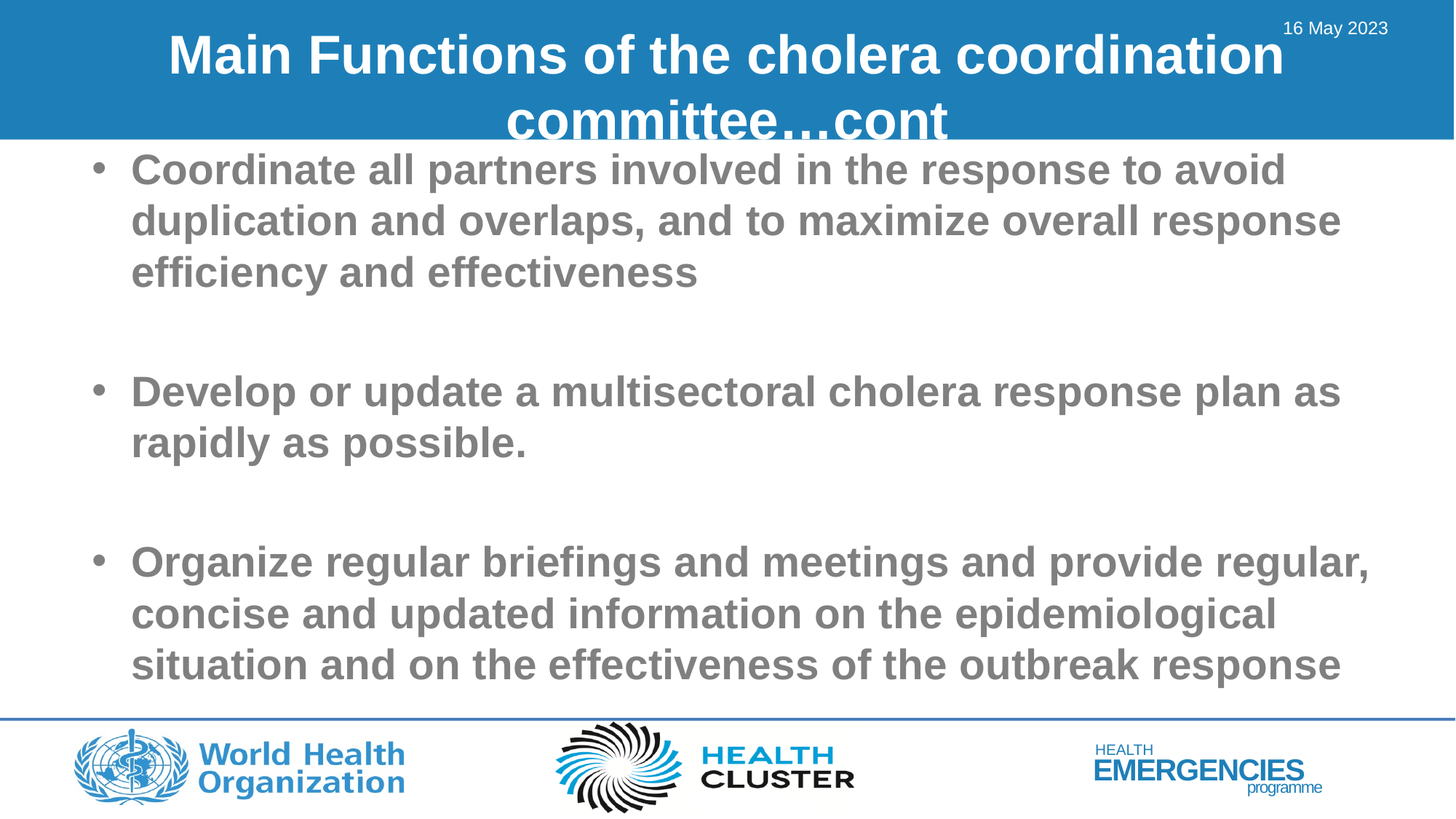

16 May 2023
# Main Functions of the cholera coordination committee…cont
Coordinate all partners involved in the response to avoid duplication and overlaps, and to maximize overall response efficiency and effectiveness

Develop or update a multisectoral cholera response plan as rapidly as possible.

Organize regular briefings and meetings and provide regular, concise and updated information on the epidemiological situation and on the effectiveness of the outbreak response